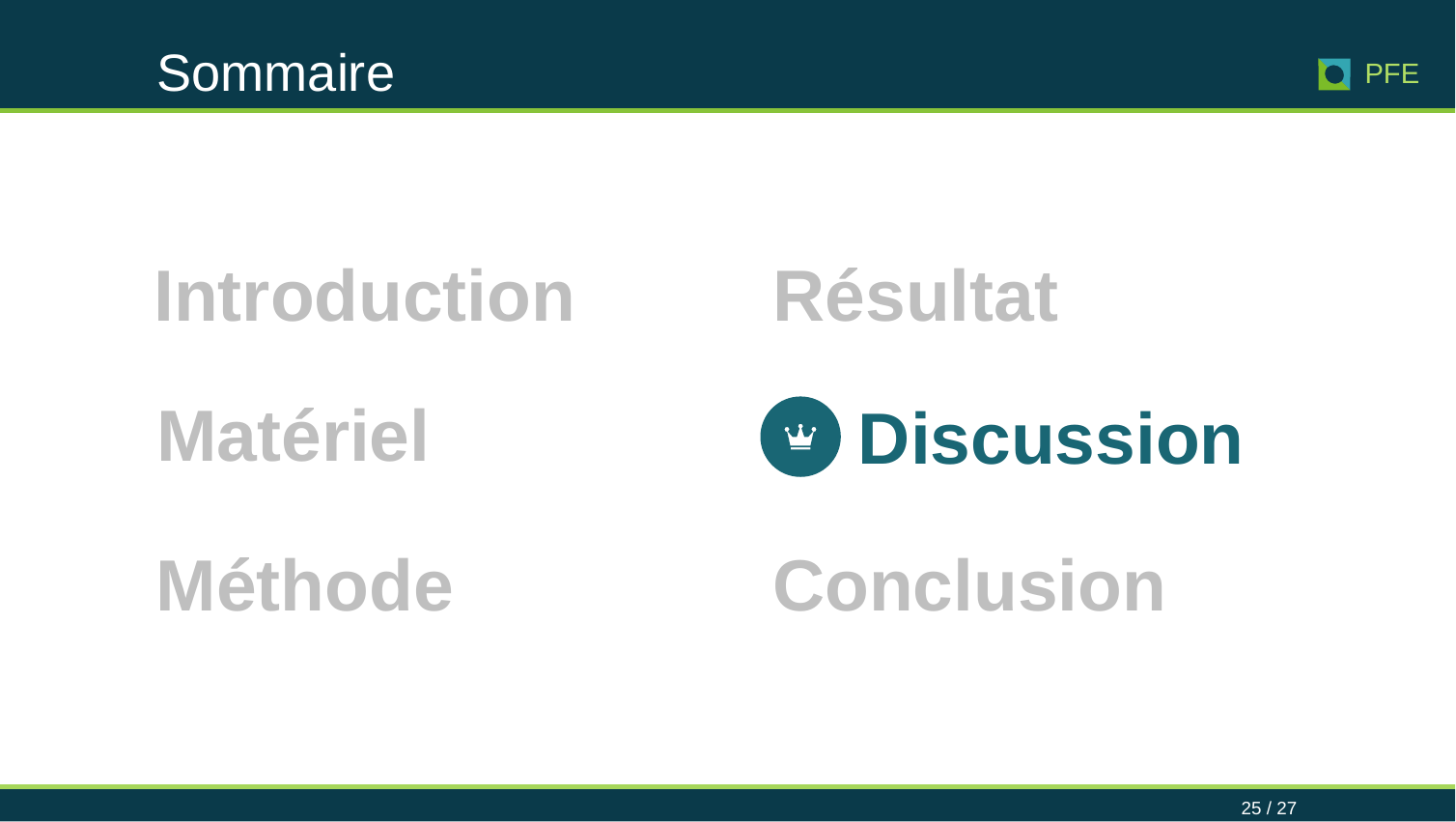

25 / 27

Sommaire
PFE
Résultat
Introduction
Matériel
Discussion

Conclusion
Méthode